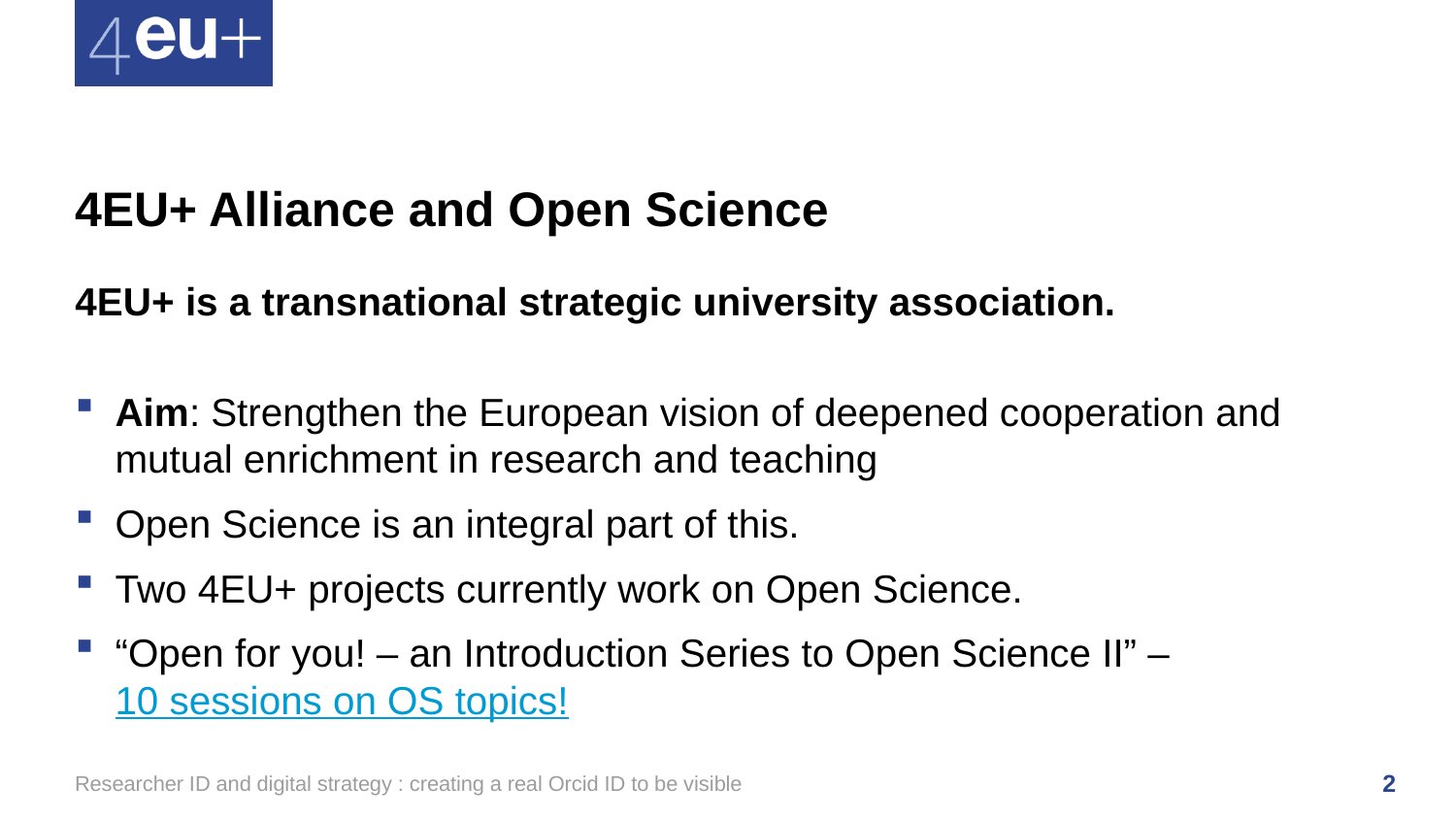

# 4EU+ Alliance and Open Science
4EU+ is a transnational strategic university association.

Aim: Strengthen the European vision of deepened cooperation and mutual enrichment in research and teaching
Open Science is an integral part of this.
Two 4EU+ projects currently work on Open Science.
“Open for you! – an Introduction Series to Open Science II” – 10 sessions on OS topics!
Researcher ID and digital strategy : creating a real Orcid ID to be visible
2